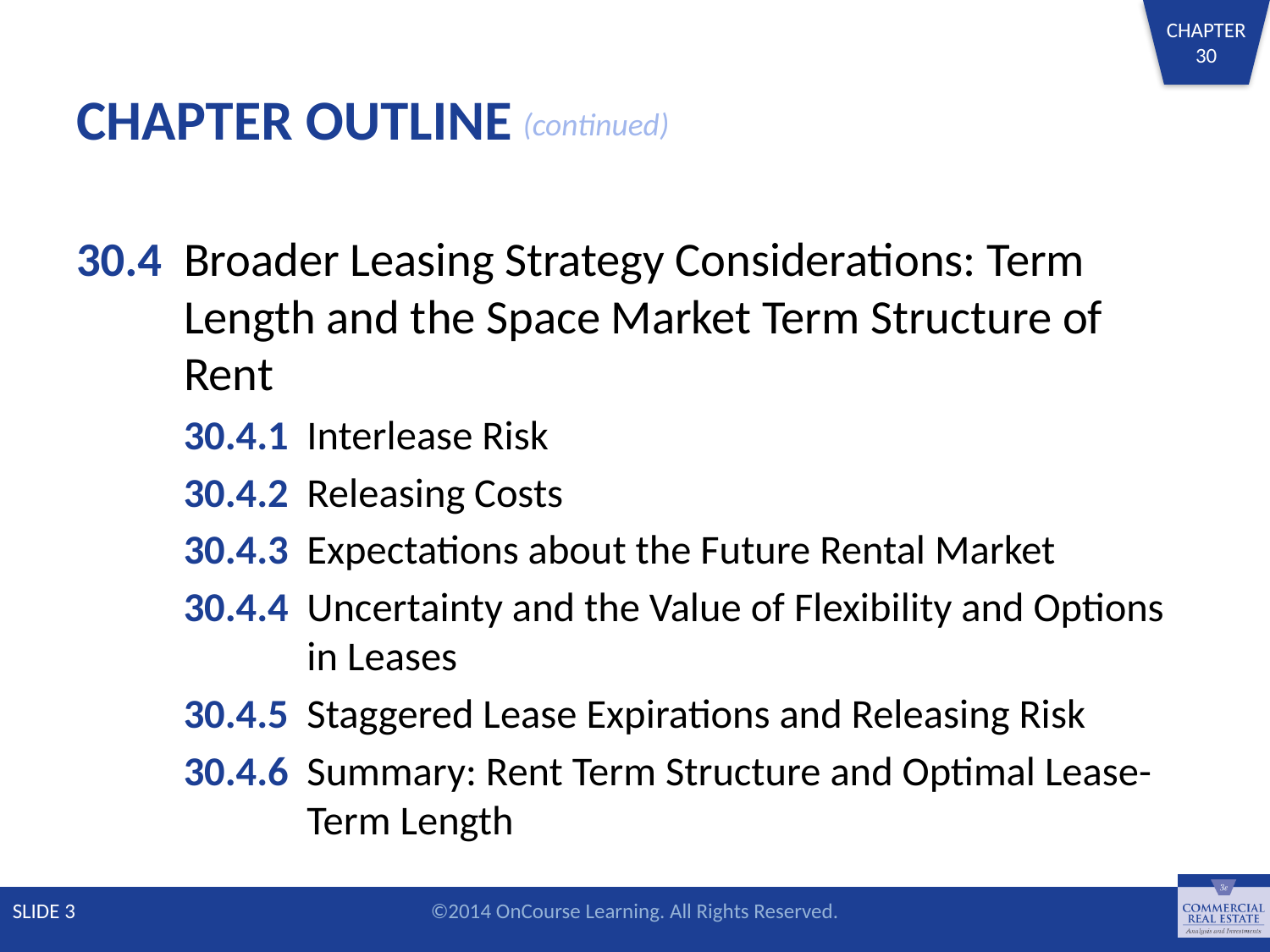

# CHAPTER OUTLINE
(continued)
30.4	Broader Leasing Strategy Considerations: Term Length and the Space Market Term Structure of Rent
30.4.1 	Interlease Risk
30.4.2 	Releasing Costs
30.4.3 	Expectations about the Future Rental Market
30.4.4 	Uncertainty and the Value of Flexibility and Options in Leases
30.4.5 	Staggered Lease Expirations and Releasing Risk
30.4.6 	Summary: Rent Term Structure and Optimal Lease-Term Length
SLIDE 3